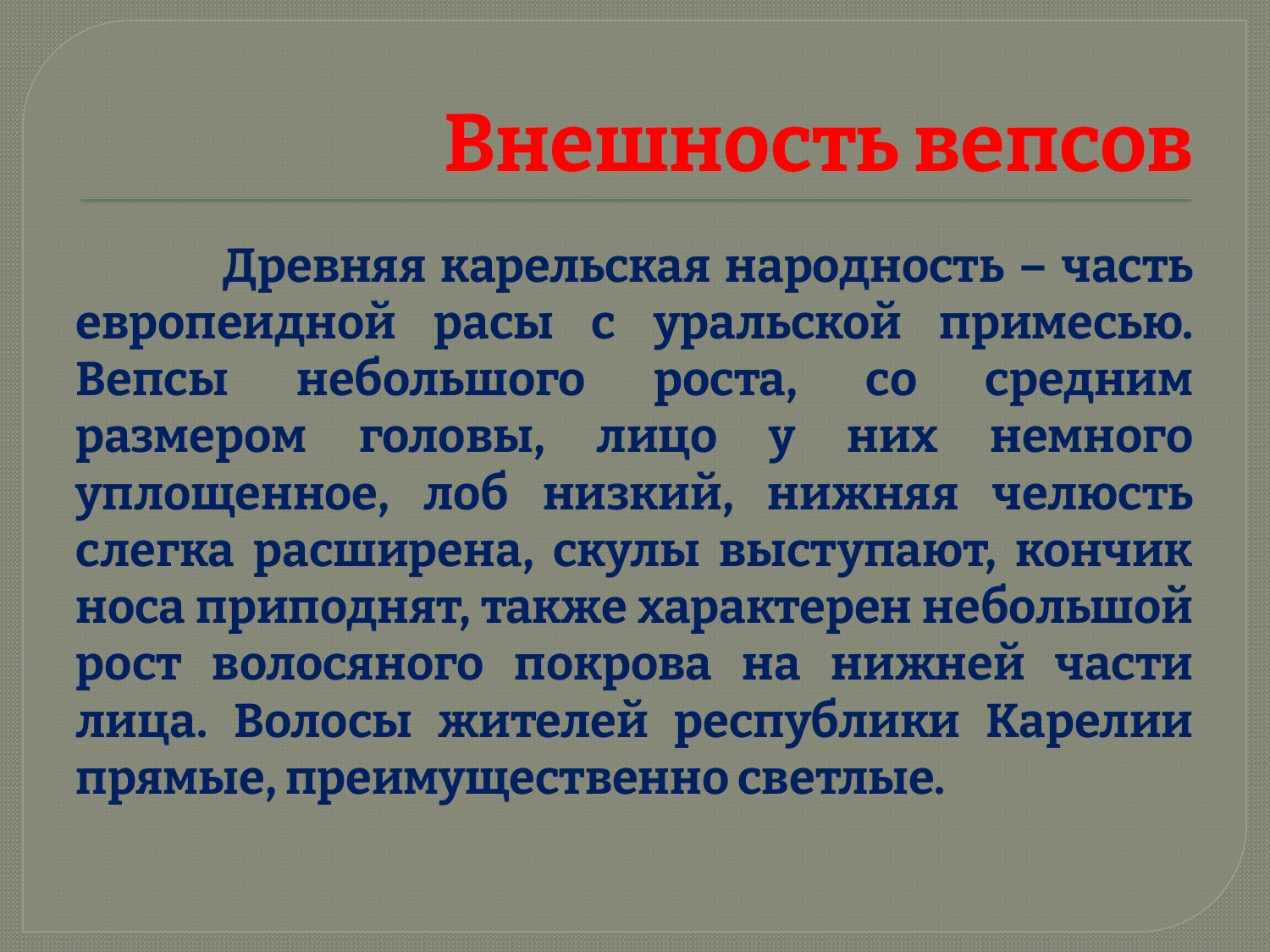

# Внешность вепсов
          Древняя карельская народность – часть европеидной расы с уральской примесью. Вепсы небольшого роста, со средним размером головы, лицо у них немного уплощенное, лоб низкий, нижняя челюсть слегка расширена, скулы выступают, кончик носа приподнят, также характерен небольшой рост волосяного покрова на нижней части лица. Волосы жителей республики Карелии прямые, преимущественно светлые.